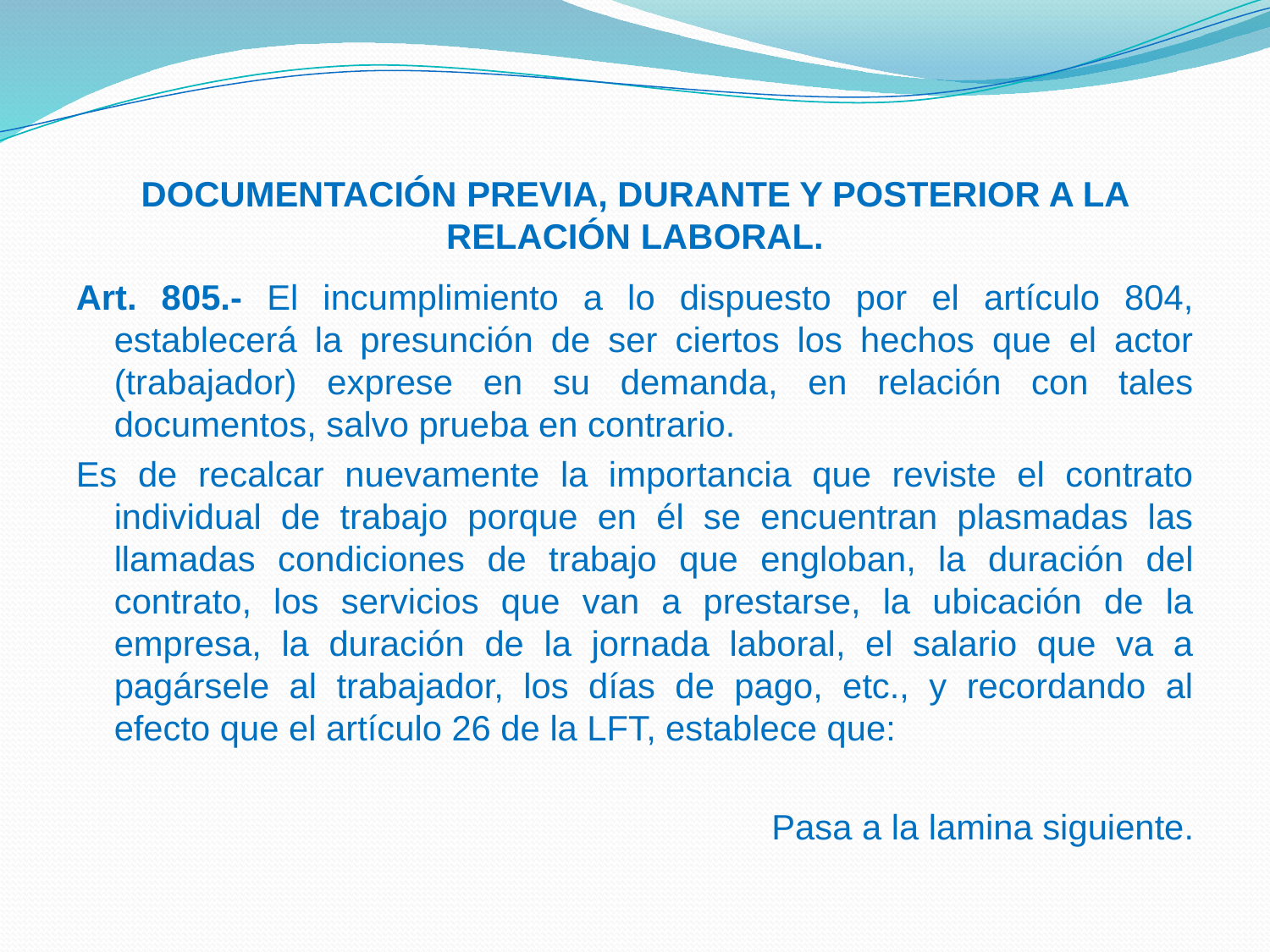

# DOCUMENTACIÓN PREVIA, DURANTE Y POSTERIOR A LA RELACIÓN LABORAL.
Art. 805.- El incumplimiento a lo dispuesto por el artículo 804, establecerá la presunción de ser ciertos los hechos que el actor (trabajador) exprese en su demanda, en relación con tales documentos, salvo prueba en contrario.
Es de recalcar nuevamente la importancia que reviste el contrato individual de trabajo porque en él se encuentran plasmadas las llamadas condiciones de trabajo que engloban, la duración del contrato, los servicios que van a prestarse, la ubicación de la empresa, la duración de la jornada laboral, el salario que va a pagársele al trabajador, los días de pago, etc., y recordando al efecto que el artículo 26 de la LFT, establece que:

Pasa a la lamina siguiente.